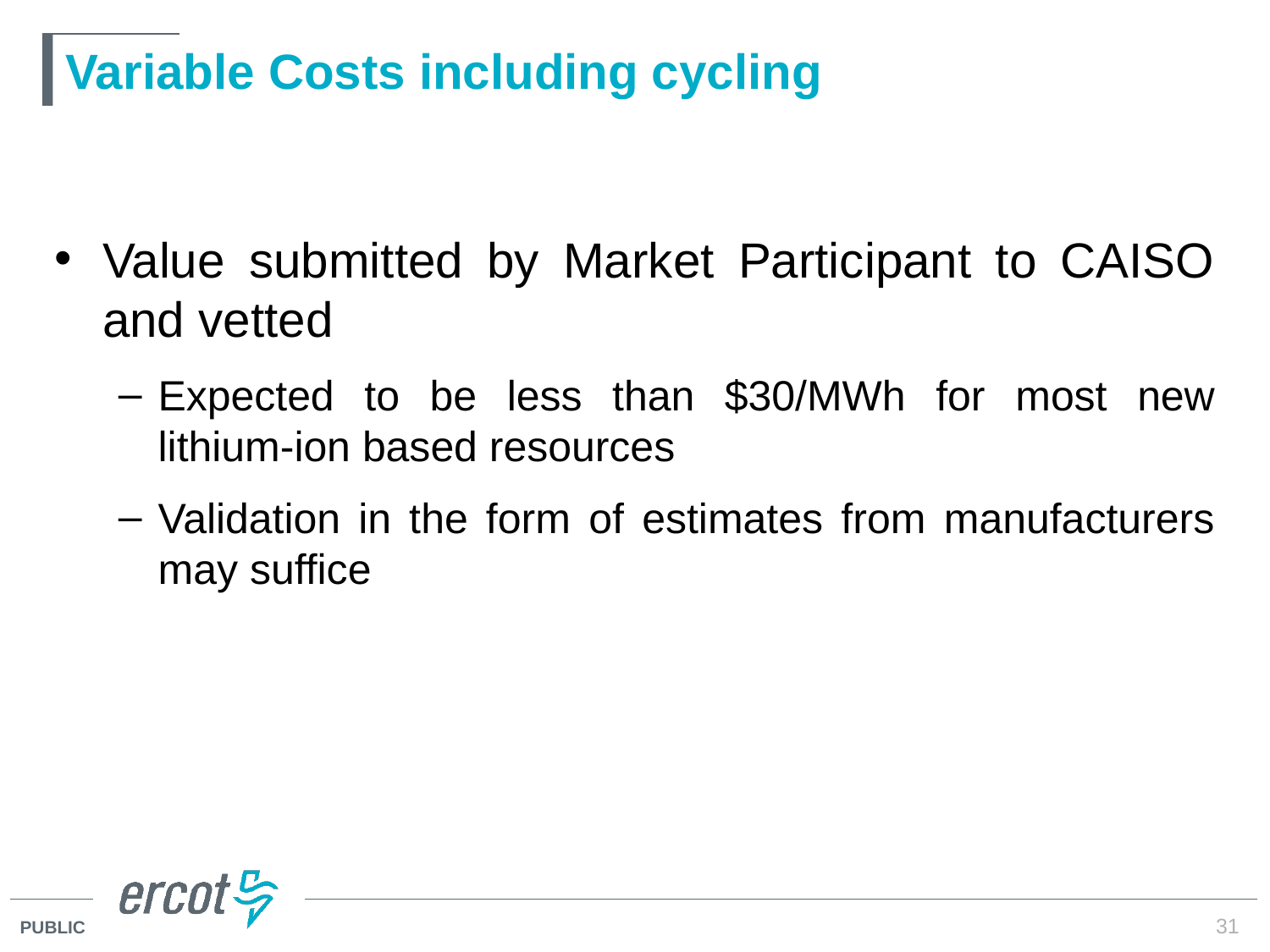

# Variable Costs including cycling
Value submitted by Market Participant to CAISO and vetted
Expected to be less than $30/MWh for most new lithium-ion based resources
Validation in the form of estimates from manufacturers may suffice
31